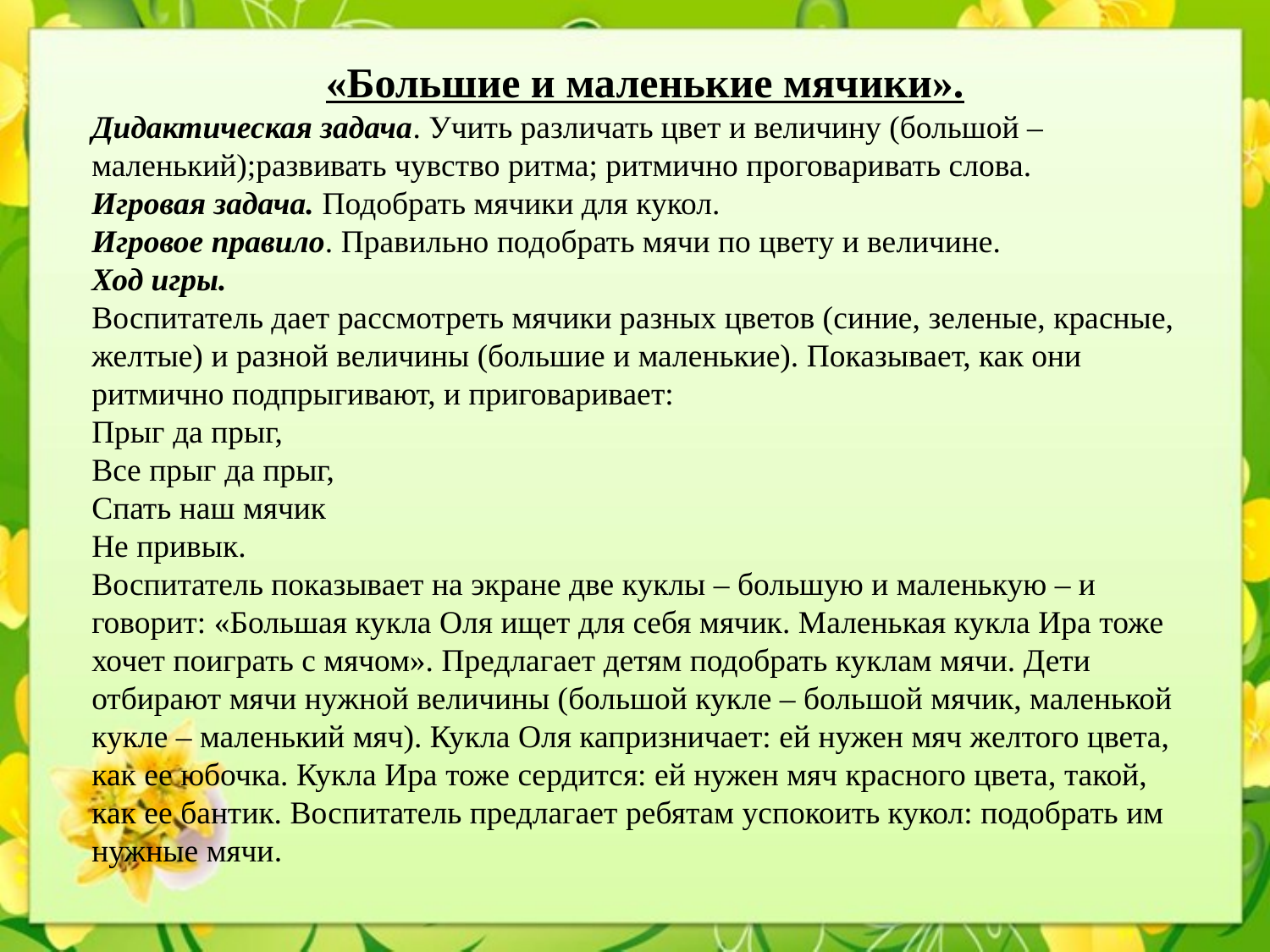

«Большие и маленькие мячики».
Дидактическая задача. Учить различать цвет и величину (большой – маленький);развивать чувство ритма; ритмично проговаривать слова.
Игровая задача. Подобрать мячики для кукол.
Игровое правило. Правильно подобрать мячи по цвету и величине.
Ход игры.
Воспитатель дает рассмотреть мячики разных цветов (синие, зеленые, красные, желтые) и разной величины (большие и маленькие). Показывает, как они ритмично подпрыгивают, и приговаривает:
Прыг да прыг,
Все прыг да прыг,
Спать наш мячик
Не привык.
Воспитатель показывает на экране две куклы – большую и маленькую – и говорит: «Большая кукла Оля ищет для себя мячик. Маленькая кукла Ира тоже хочет поиграть с мячом». Предлагает детям подобрать куклам мячи. Дети отбирают мячи нужной величины (большой кукле – большой мячик, маленькой кукле – маленький мяч). Кукла Оля капризничает: ей нужен мяч желтого цвета, как ее юбочка. Кукла Ира тоже сердится: ей нужен мяч красного цвета, такой, как ее бантик. Воспитатель предлагает ребятам успокоить кукол: подобрать им нужные мячи.